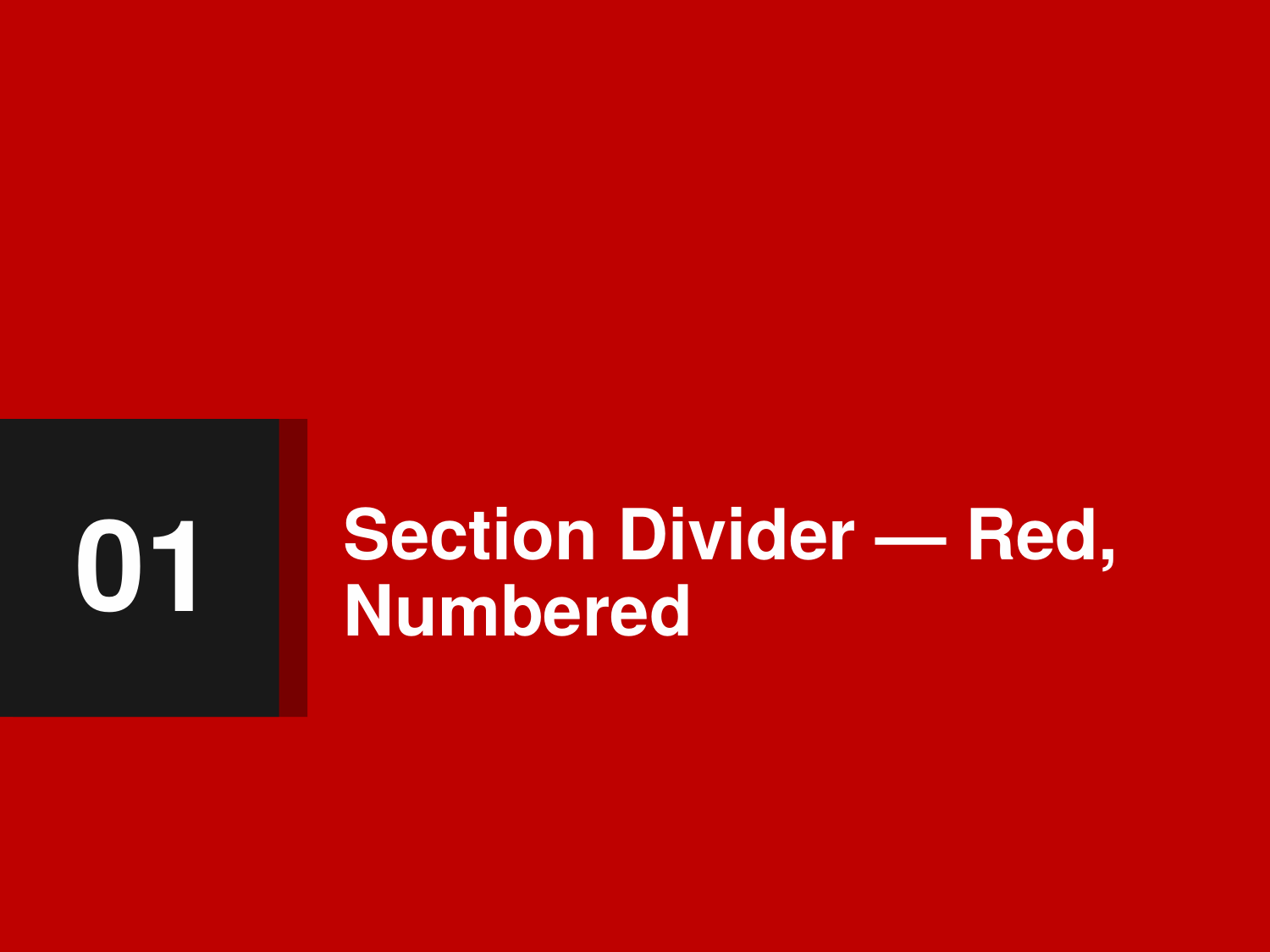

# Section Divider — Red, Numbered
01